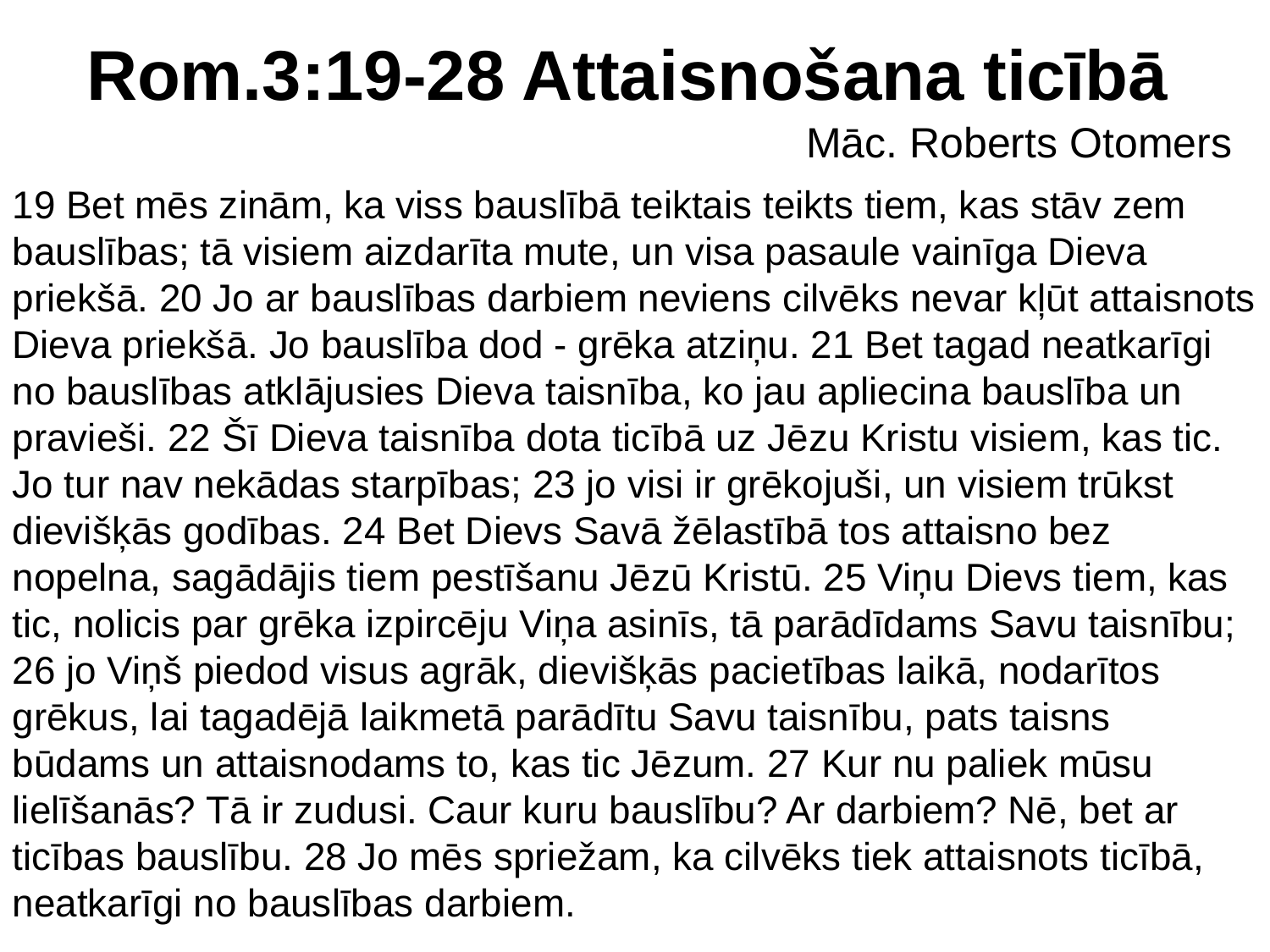

# Rom.3:19-28 Attaisnošana ticībā
Māc. Roberts Otomers
19 Bet mēs zinām, ka viss bauslībā teiktais teikts tiem, kas stāv zem bauslības; tā visiem aizdarīta mute, un visa pasaule vainīga Dieva priekšā. 20 Jo ar bauslības darbiem neviens cilvēks nevar kļūt attaisnots Dieva priekšā. Jo bauslība dod - grēka atziņu. 21 Bet tagad neatkarīgi no bauslības atklājusies Dieva taisnība, ko jau apliecina bauslība un pravieši. 22 Šī Dieva taisnība dota ticībā uz Jēzu Kristu visiem, kas tic. Jo tur nav nekādas starpības; 23 jo visi ir grēkojuši, un visiem trūkst dievišķās godības. 24 Bet Dievs Savā žēlastībā tos attaisno bez nopelna, sagādājis tiem pestīšanu Jēzū Kristū. 25 Viņu Dievs tiem, kas tic, nolicis par grēka izpircēju Viņa asinīs, tā parādīdams Savu taisnību;  26 jo Viņš piedod visus agrāk, dievišķās pacietības laikā, nodarītos grēkus, lai tagadējā laikmetā parādītu Savu taisnību, pats taisns būdams un attaisnodams to, kas tic Jēzum. 27 Kur nu paliek mūsu lielīšanās? Tā ir zudusi. Caur kuru bauslību? Ar darbiem? Nē, bet ar ticības bauslību. 28 Jo mēs spriežam, ka cilvēks tiek attaisnots ticībā, neatkarīgi no bauslības darbiem.